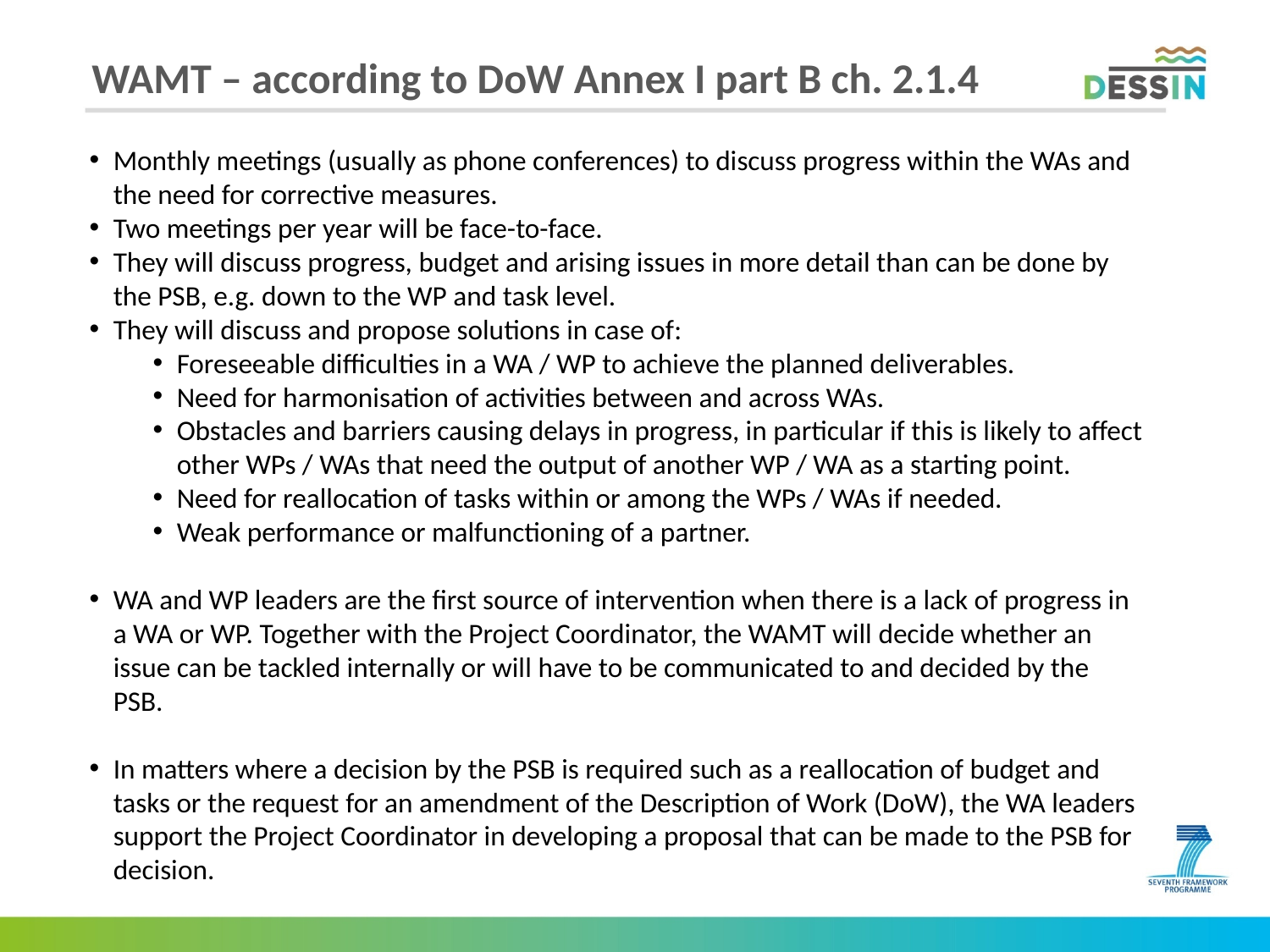

WAMT – according to DoW Annex I part B ch. 2.1.4
Monthly meetings (usually as phone conferences) to discuss progress within the WAs and the need for corrective measures.
Two meetings per year will be face-to-face.
They will discuss progress, budget and arising issues in more detail than can be done by the PSB, e.g. down to the WP and task level.
They will discuss and propose solutions in case of:
Foreseeable difficulties in a WA / WP to achieve the planned deliverables.
Need for harmonisation of activities between and across WAs.
Obstacles and barriers causing delays in progress, in particular if this is likely to affect other WPs / WAs that need the output of another WP / WA as a starting point.
Need for reallocation of tasks within or among the WPs / WAs if needed.
Weak performance or malfunctioning of a partner.

WA and WP leaders are the first source of intervention when there is a lack of progress in a WA or WP. Together with the Project Coordinator, the WAMT will decide whether an issue can be tackled internally or will have to be communicated to and decided by the PSB.

In matters where a decision by the PSB is required such as a reallocation of budget and tasks or the request for an amendment of the Description of Work (DoW), the WA leaders support the Project Coordinator in developing a proposal that can be made to the PSB for decision.